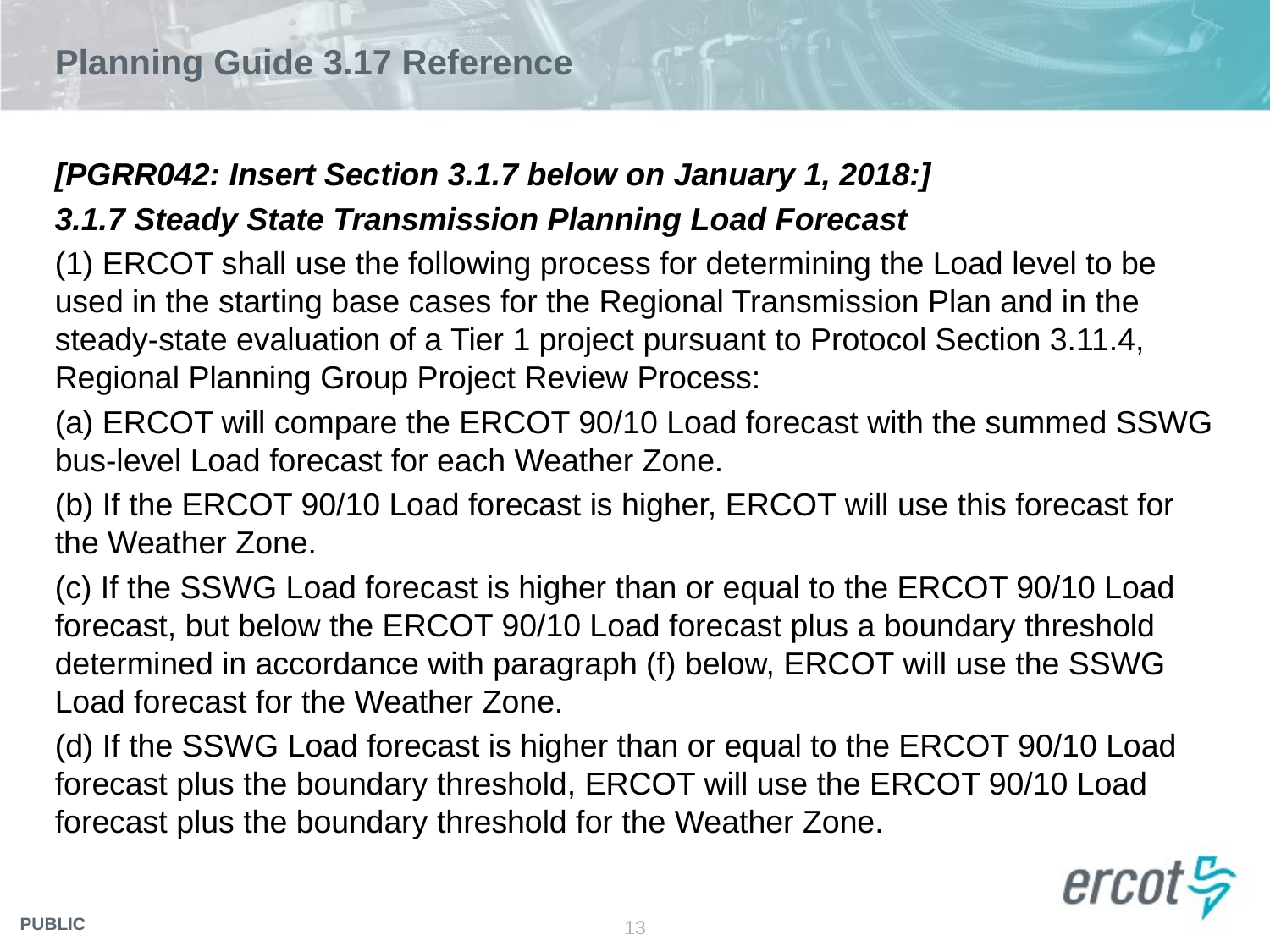

# Planning Guide 3.17 Reference
[PGRR042: Insert Section 3.1.7 below on January 1, 2018:]
3.1.7 Steady State Transmission Planning Load Forecast
(1) ERCOT shall use the following process for determining the Load level to be used in the starting base cases for the Regional Transmission Plan and in the steady-state evaluation of a Tier 1 project pursuant to Protocol Section 3.11.4, Regional Planning Group Project Review Process:
(a) ERCOT will compare the ERCOT 90/10 Load forecast with the summed SSWG bus-level Load forecast for each Weather Zone.
(b) If the ERCOT 90/10 Load forecast is higher, ERCOT will use this forecast for the Weather Zone.
(c) If the SSWG Load forecast is higher than or equal to the ERCOT 90/10 Load forecast, but below the ERCOT 90/10 Load forecast plus a boundary threshold determined in accordance with paragraph (f) below, ERCOT will use the SSWG Load forecast for the Weather Zone.
(d) If the SSWG Load forecast is higher than or equal to the ERCOT 90/10 Load forecast plus the boundary threshold, ERCOT will use the ERCOT 90/10 Load forecast plus the boundary threshold for the Weather Zone.

13